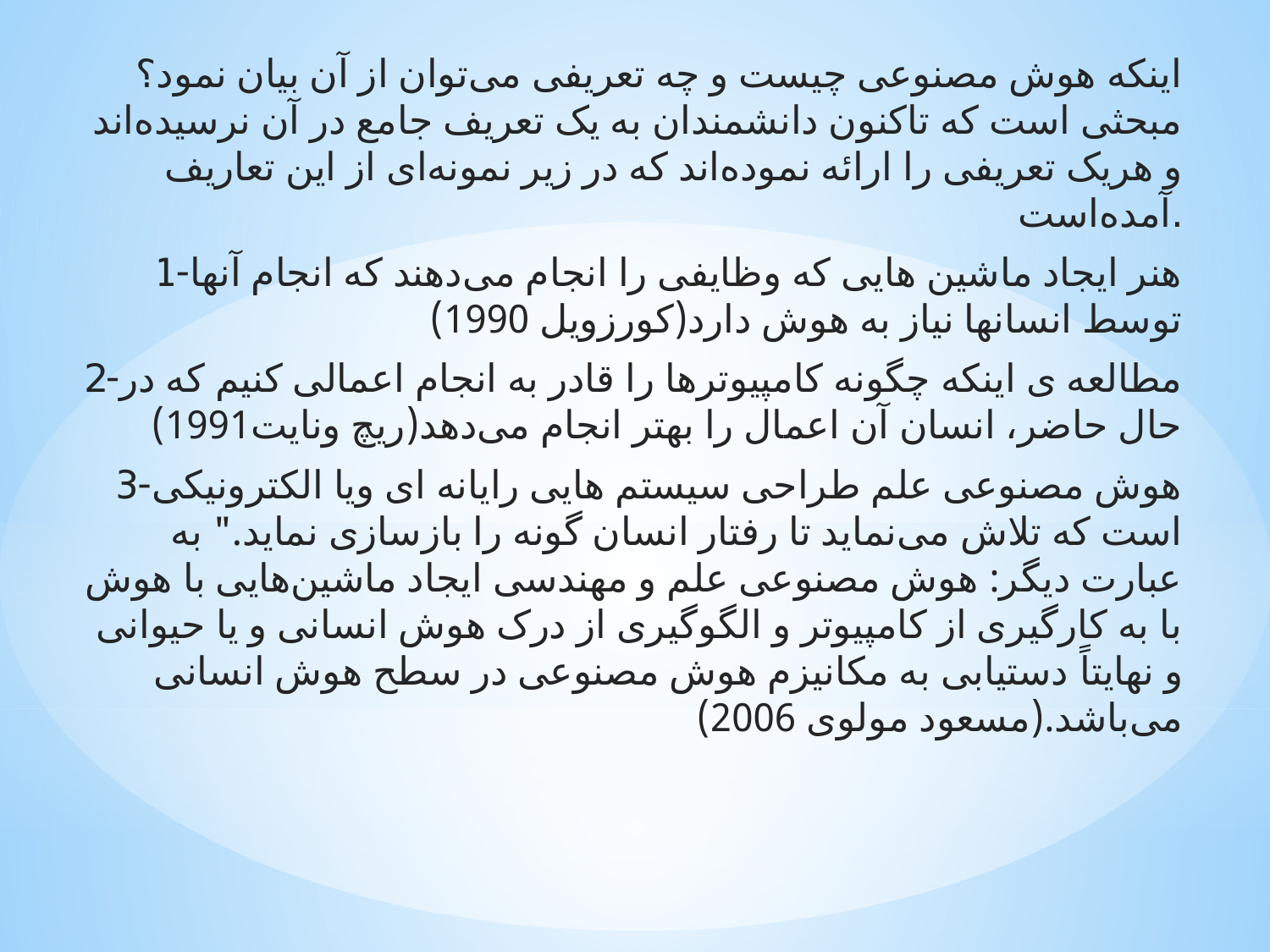

اینکه هوش مصنوعی چیست و چه تعریفی می‌توان از آن بیان نمود؟ مبحثی است که تاکنون دانشمندان به یک تعریف جامع در آن نرسیده‌اند و هریک تعریفی را ارائه نموده‌اند که در زیر نمونه‌ای از این تعاریف آمده‌است.
1-هنر ایجاد ماشین هایی که وظایفی را انجام می‌دهند که انجام آنها توسط انسانها نیاز به هوش دارد(کورزویل 1990)
2-مطالعه ی اینکه چگونه کامپیوترها را قادر به انجام اعمالی کنیم که در حال حاضر، انسان آن اعمال را بهتر انجام می‌دهد(ریچ ونایت1991)
3-هوش مصنوعی علم طراحی سیستم هایی رایانه ای ویا الکترونیکی است که تلاش می‌نماید تا رفتار انسان گونه را بازسازی نماید." به عبارت دیگر: هوش مصنوعی علم و مهندسی ایجاد ماشین‌هایی با هوش با به کارگیری از کامپیوتر و الگوگیری از درک هوش انسانی و یا حیوانی و نهایتاً دستیابی به مکانیزم هوش مصنوعی در سطح هوش انسانی می‌باشد.(مسعود مولوی 2006)

#